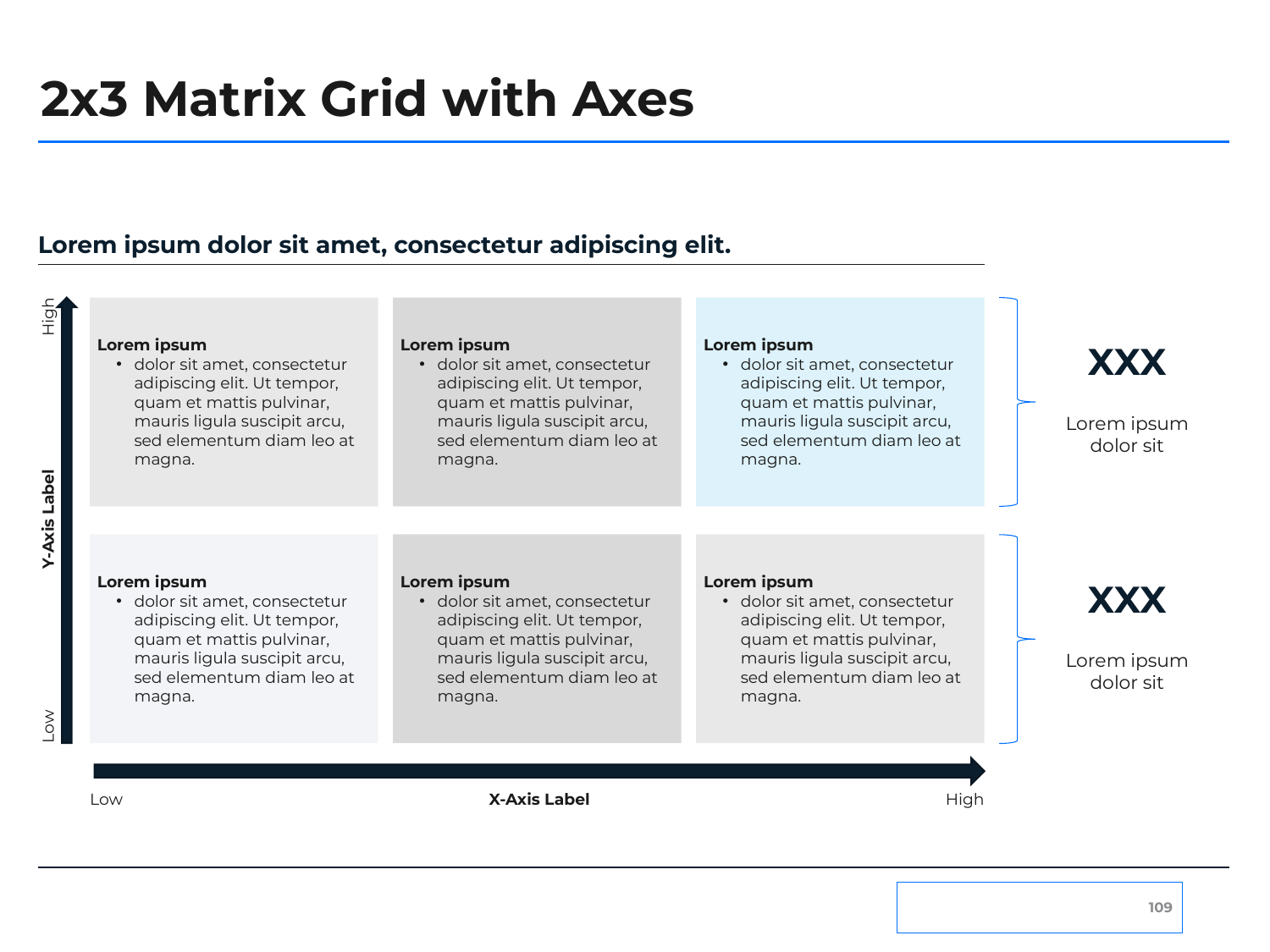

# 2x3 Matrix Grid with Axes
Lorem ipsum dolor sit amet, consectetur adipiscing elit.
Lorem ipsum
dolor sit amet, consectetur adipiscing elit. Ut tempor, quam et mattis pulvinar, mauris ligula suscipit arcu, sed elementum diam leo at magna.

Lorem ipsum
dolor sit amet, consectetur adipiscing elit. Ut tempor, quam et mattis pulvinar, mauris ligula suscipit arcu, sed elementum diam leo at magna.
Lorem ipsum
dolor sit amet, consectetur adipiscing elit. Ut tempor, quam et mattis pulvinar, mauris ligula suscipit arcu, sed elementum diam leo at magna.
XXX
Lorem ipsum dolor sit

Y-Axis Label
Low
High
Lorem ipsum
dolor sit amet, consectetur adipiscing elit. Ut tempor, quam et mattis pulvinar, mauris ligula suscipit arcu, sed elementum diam leo at magna.
Lorem ipsum
dolor sit amet, consectetur adipiscing elit. Ut tempor, quam et mattis pulvinar, mauris ligula suscipit arcu, sed elementum diam leo at magna.
Lorem ipsum
dolor sit amet, consectetur adipiscing elit. Ut tempor, quam et mattis pulvinar, mauris ligula suscipit arcu, sed elementum diam leo at magna.

XXX
Lorem ipsum dolor sit

Low
X-Axis Label
High
109